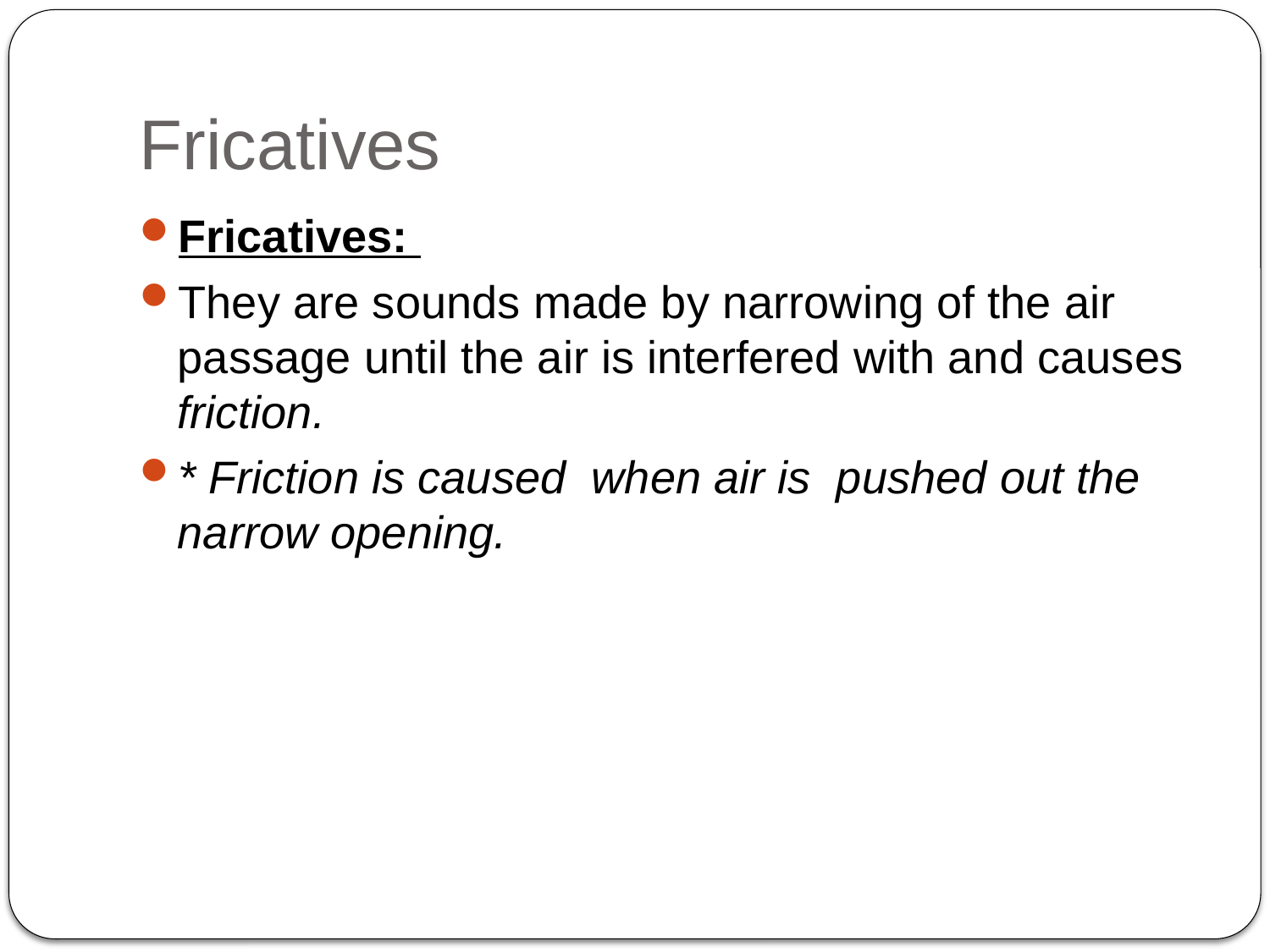

# Fricatives
Fricatives:
They are sounds made by narrowing of the air passage until the air is interfered with and causes friction.
* Friction is caused  when air is  pushed out the narrow opening.